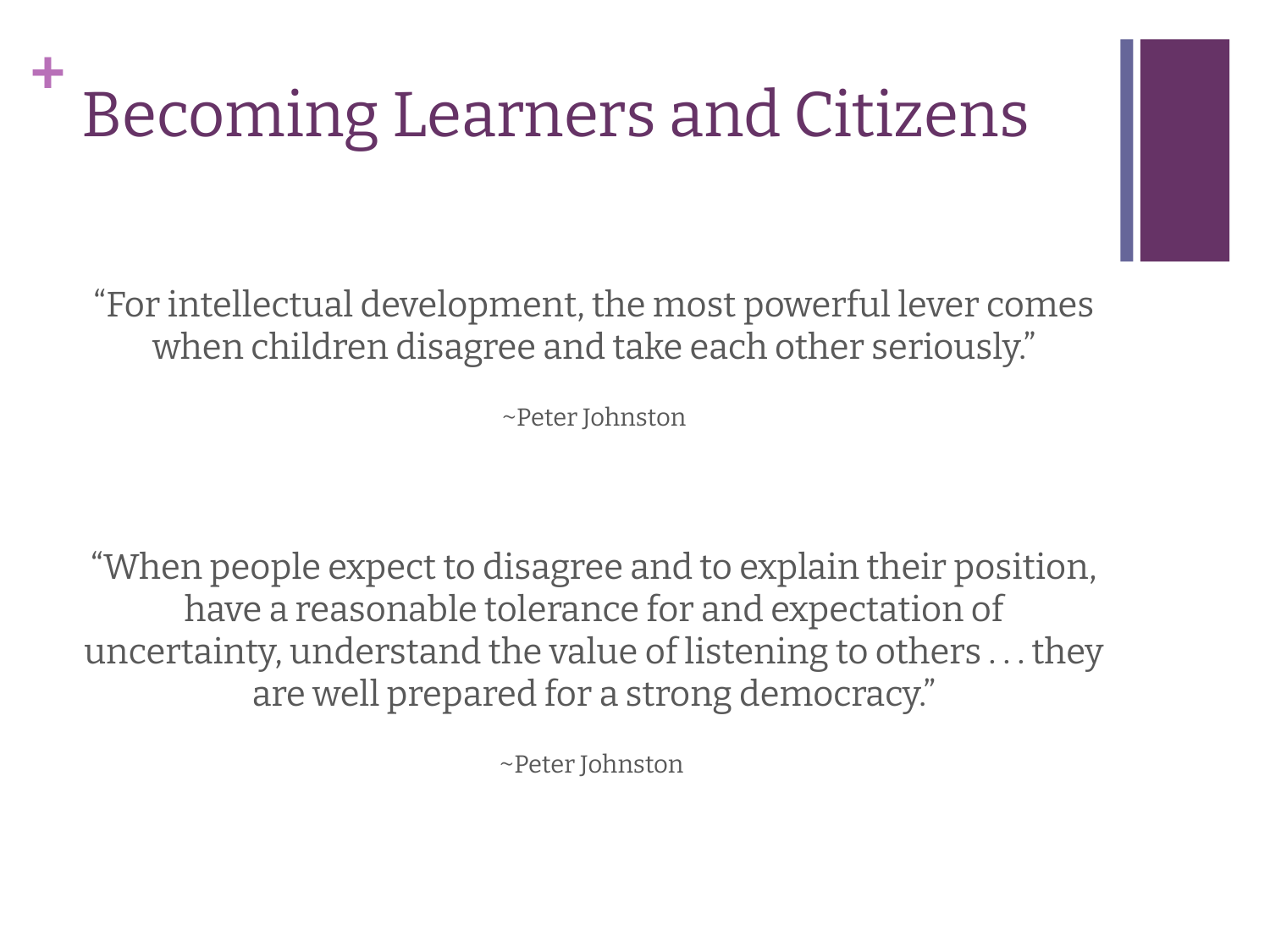

# Becoming Learners and Citizens
“For intellectual development, the most powerful lever comes when children disagree and take each other seriously.”
~Peter Johnston

“When people expect to disagree and to explain their position, have a reasonable tolerance for and expectation of uncertainty, understand the value of listening to others . . . they are well prepared for a strong democracy.”
~Peter Johnston